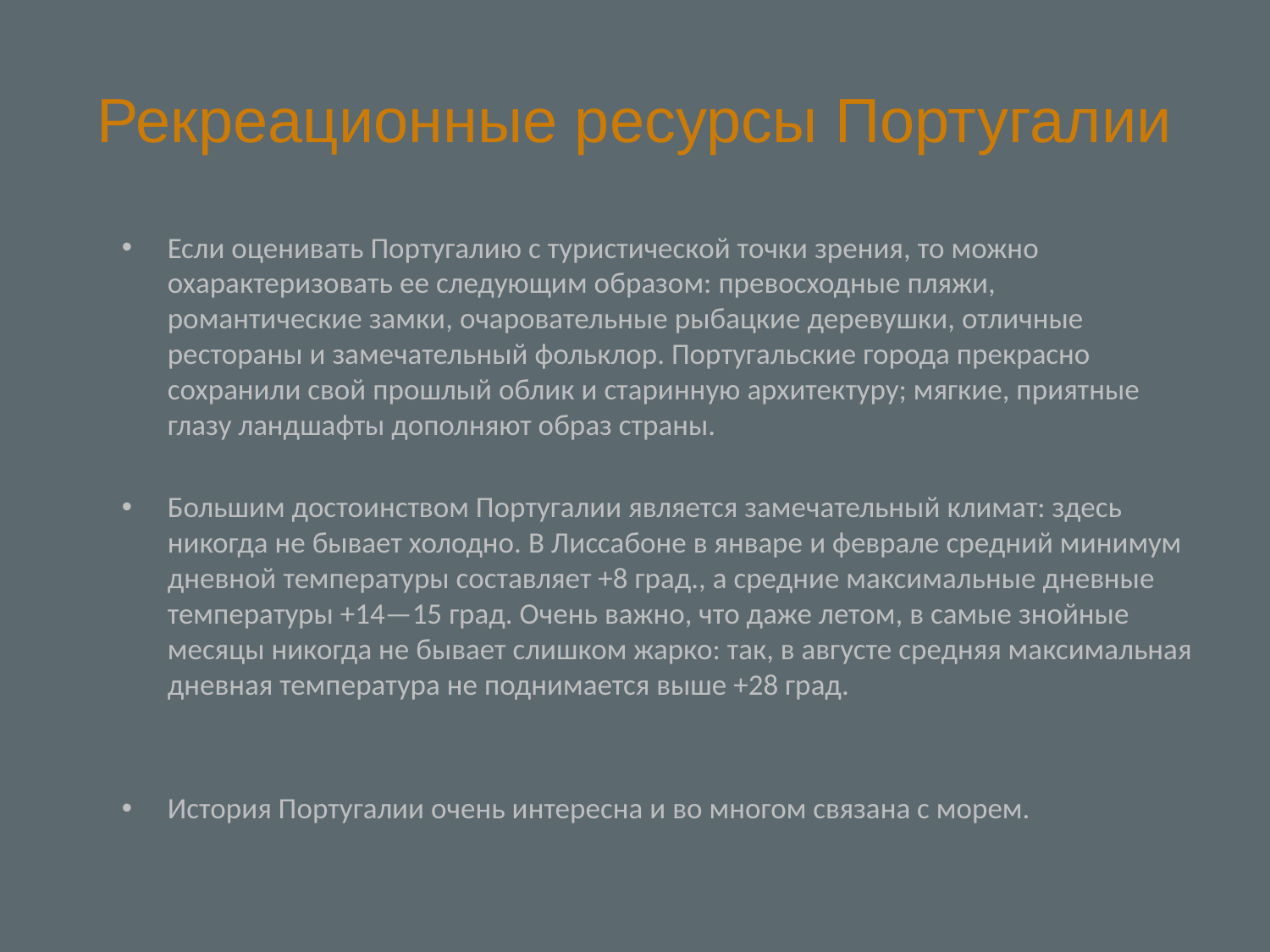

# Рекреационные ресурсы Португалии
Если оценивать Португалию с туристической точки зрения, то можно охарактеризовать ее следующим образом: превосходные пляжи, романтические замки, очаровательные рыбацкие деревушки, отличные рестораны и замечательный фольклор. Португальские города прекрасно сохранили свой прошлый облик и старинную архитектуру; мягкие, приятные глазу ландшафты дополняют образ страны.

Большим достоинством Португалии является замечательный климат: здесь никогда не бывает холодно. В Лиссабоне в январе и феврале средний минимум дневной температуры составляет +8 град., а средние максимальные дневные температуры +14—15 град. Очень важно, что даже летом, в самые знойные месяцы никогда не бывает слишком жарко: так, в августе средняя максимальная дневная температура не поднимается выше +28 град.

История Португалии очень интересна и во многом связана с морем.